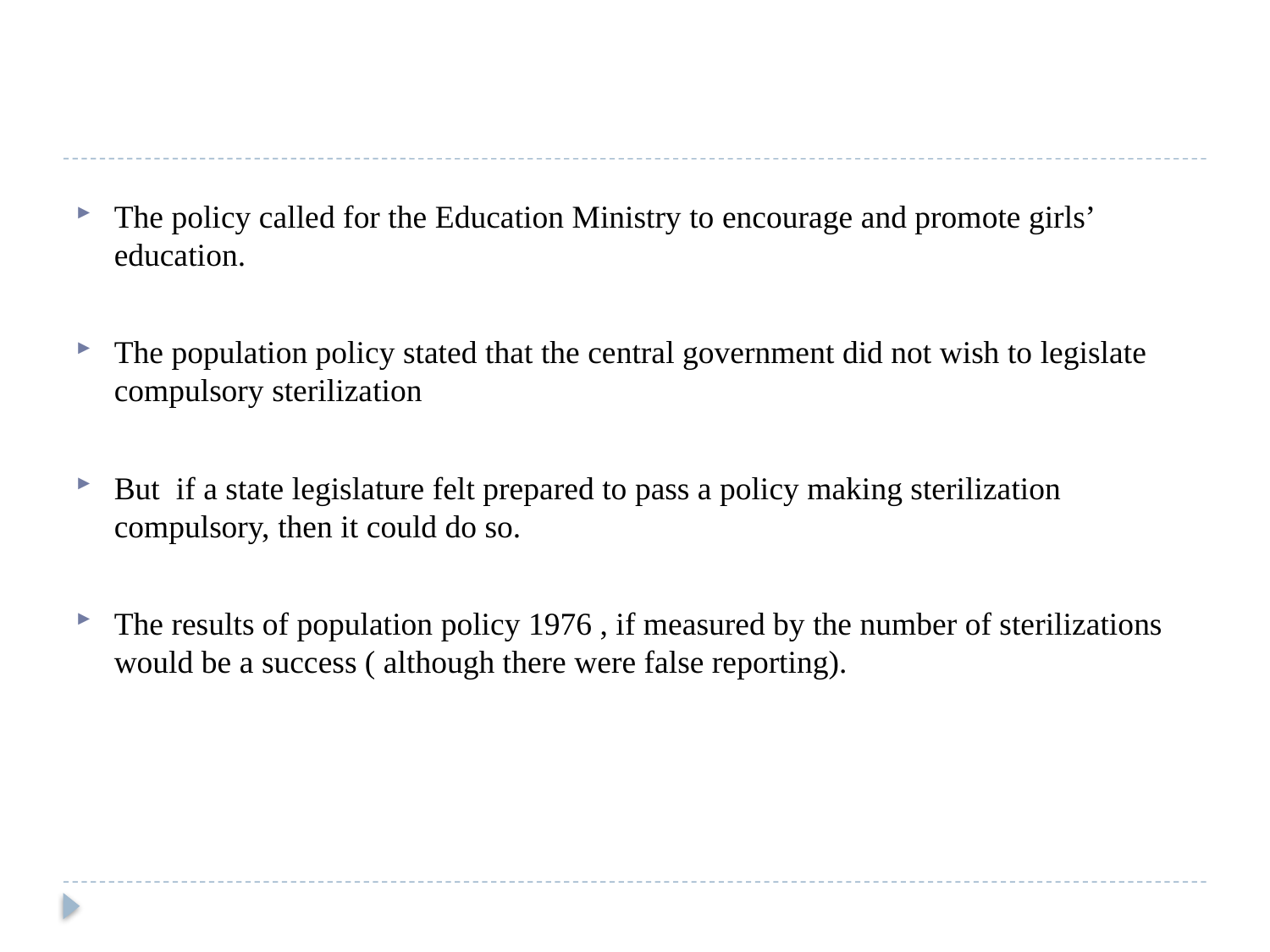

The policy called for the Education Ministry to encourage and promote girls’ education.

The population policy stated that the central government did not wish to legislate compulsory sterilization

But  if a state legislature felt prepared to pass a policy making sterilization compulsory, then it could do so.

The results of population policy 1976 , if measured by the number of sterilizations would be a success ( although there were false reporting).